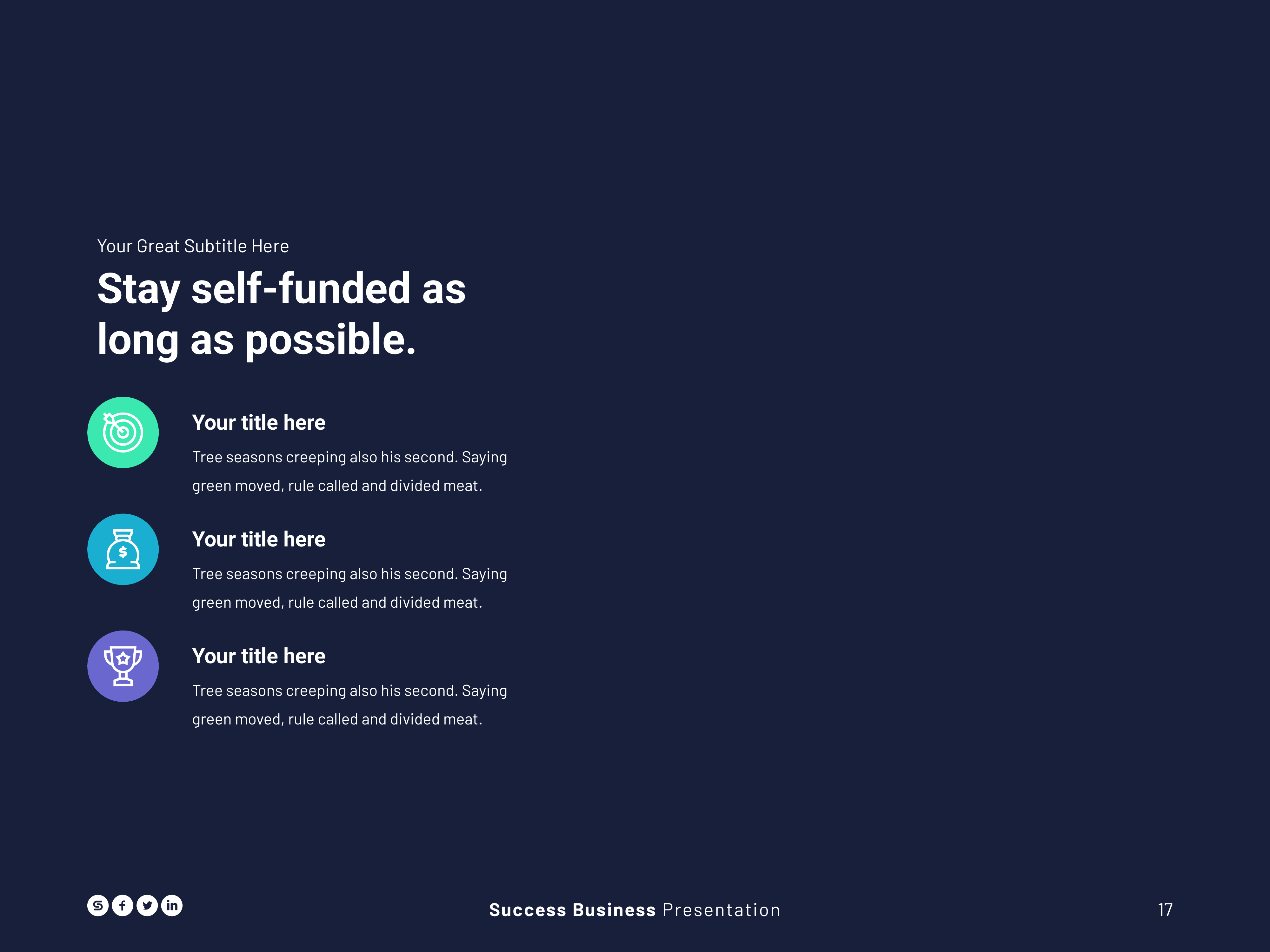

Your Great Subtitle Here
Stay self-funded as long as possible.
Your title here
Tree seasons creeping also his second. Saying green moved, rule called and divided meat.

Your title here
Tree seasons creeping also his second. Saying green moved, rule called and divided meat.

Your title here
Tree seasons creeping also his second. Saying green moved, rule called and divided meat.